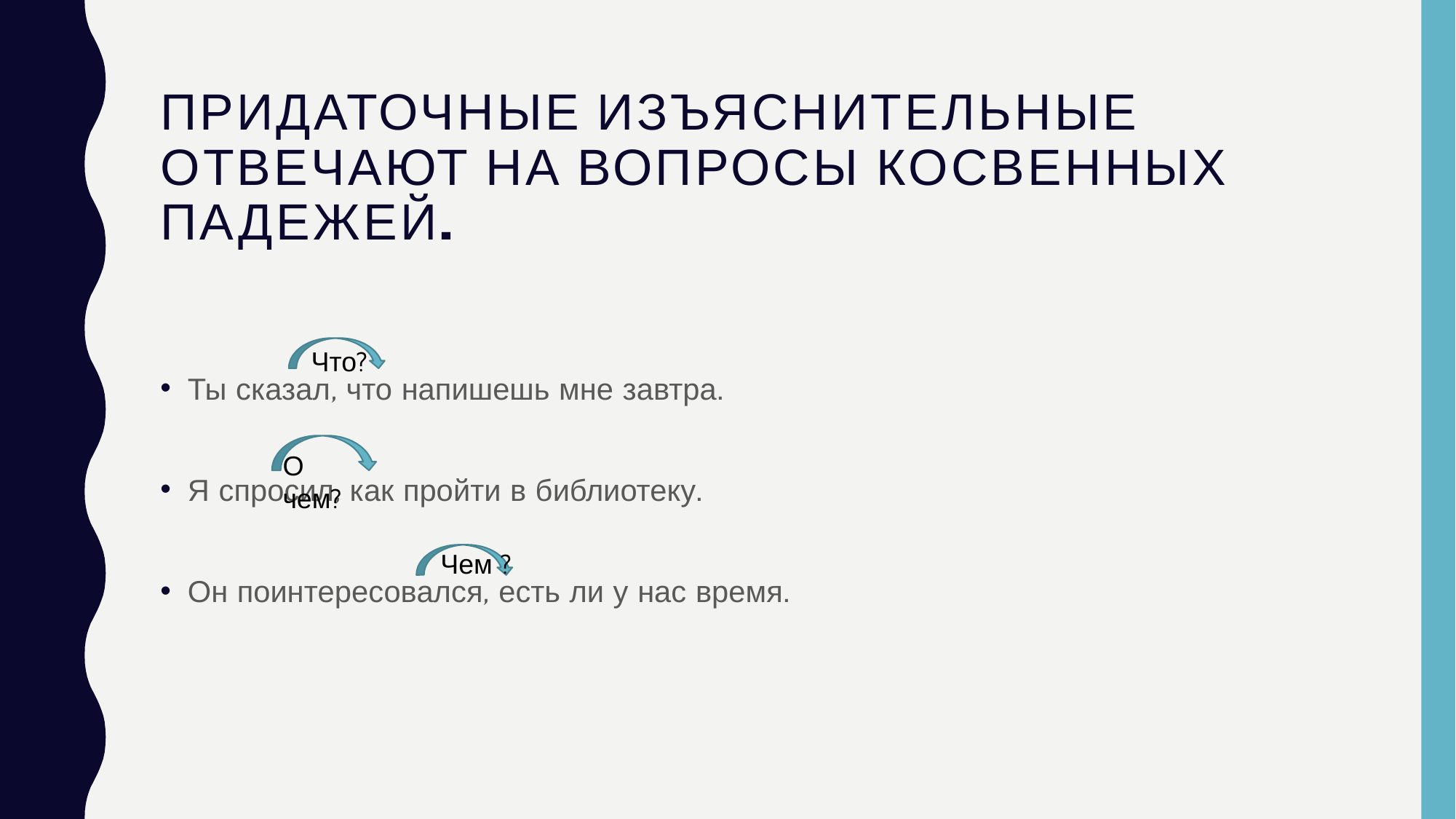

# Придаточные изъяснительные отвечают на вопросы косвенных падежей.

Что?
Ты сказал, что напишешь мне завтра.

Я спросил, как пройти в библиотеку.

Он поинтересовался, есть ли у нас время.

О чем?
Чем ?